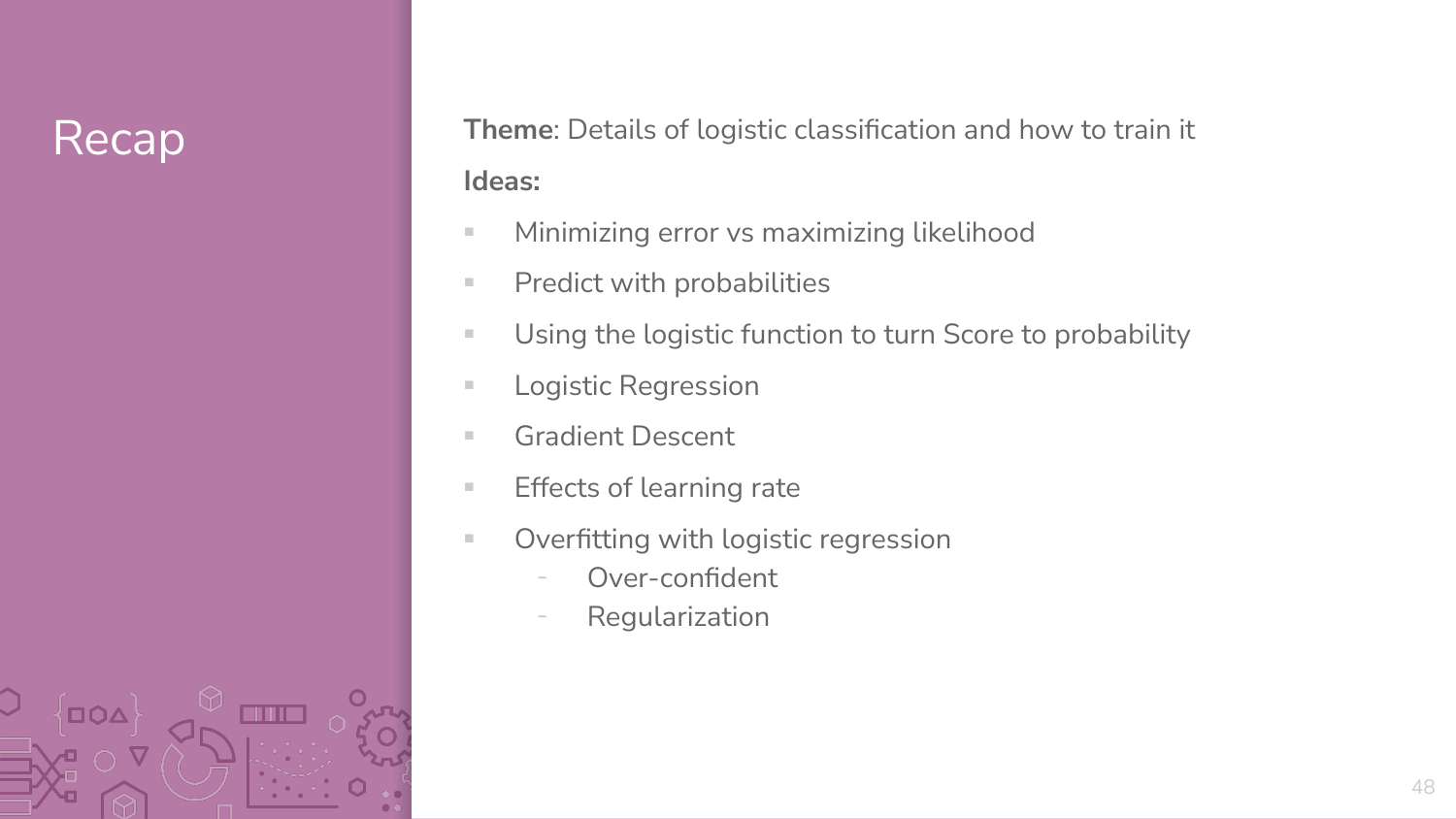

# Recap
Theme: Details of logistic classification and how to train it
Ideas:
Minimizing error vs maximizing likelihood
Predict with probabilities
Using the logistic function to turn Score to probability
Logistic Regression
Gradient Descent
Effects of learning rate
Overfitting with logistic regression
Over-confident
Regularization

48